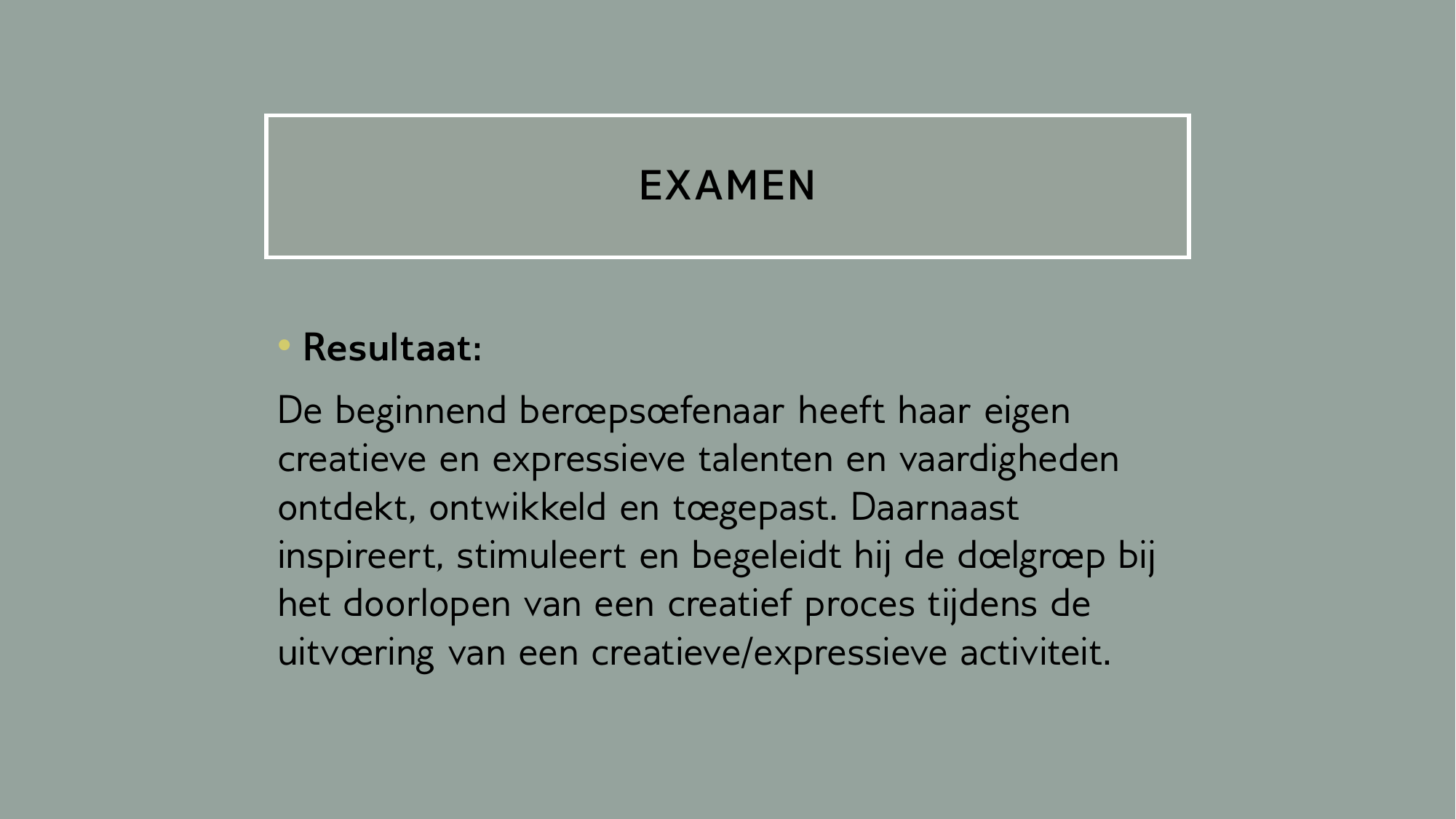

# Examen
Resultaat:
De beginnend beroepsoefenaar heeft haar eigen creatieve en expressieve talenten en vaardigheden ontdekt, ontwikkeld en toegepast. Daarnaast inspireert, stimuleert en begeleidt hij de doelgroep bij het doorlopen van een creatief proces tijdens de uitvoering van een creatieve/expressieve activiteit.